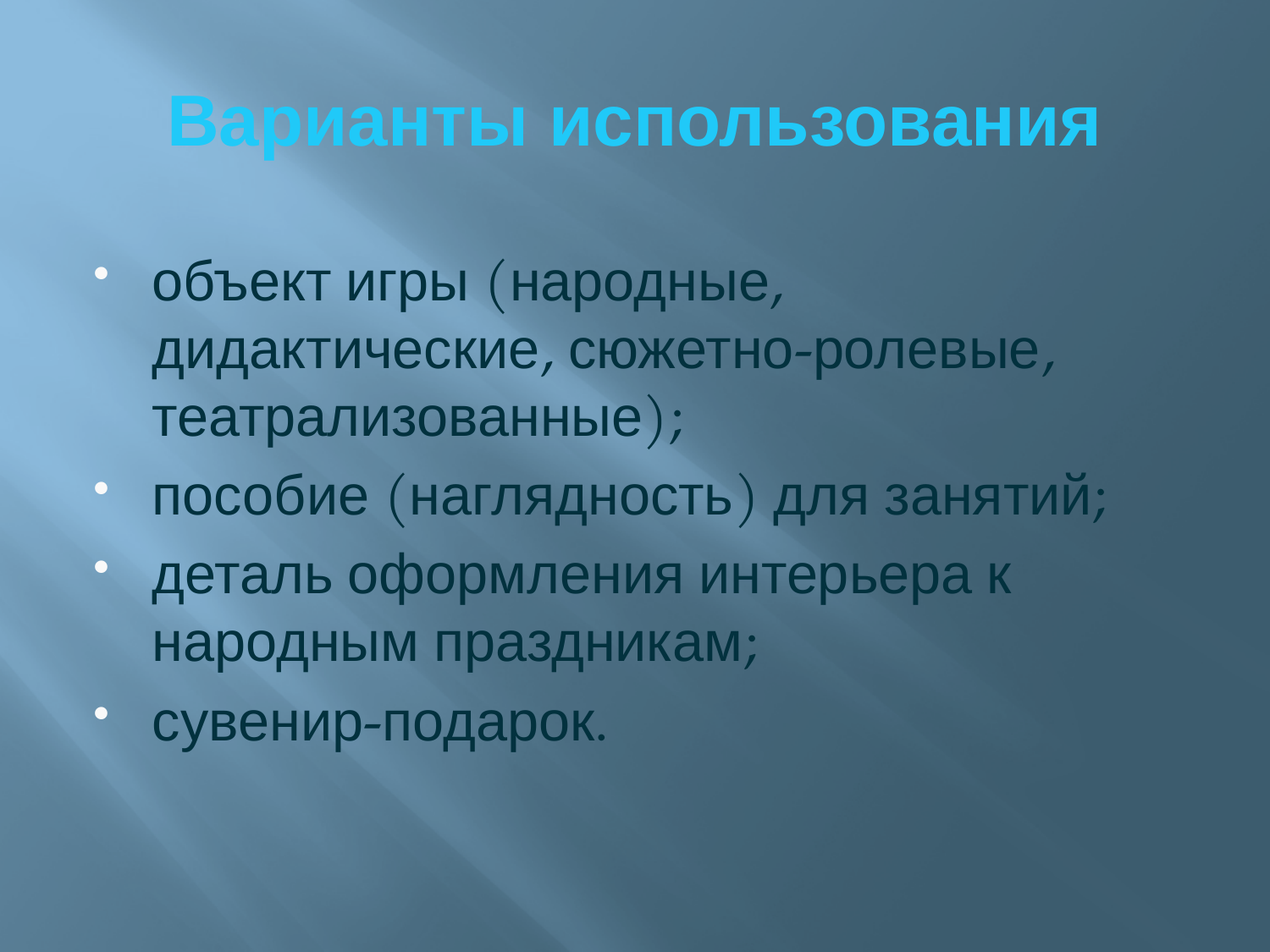

# Варианты использования
объект игры (народные, дидактические, сюжетно-ролевые, театрализованные);
пособие (наглядность) для занятий;
деталь оформления интерьера к народным праздникам;
сувенир-подарок.